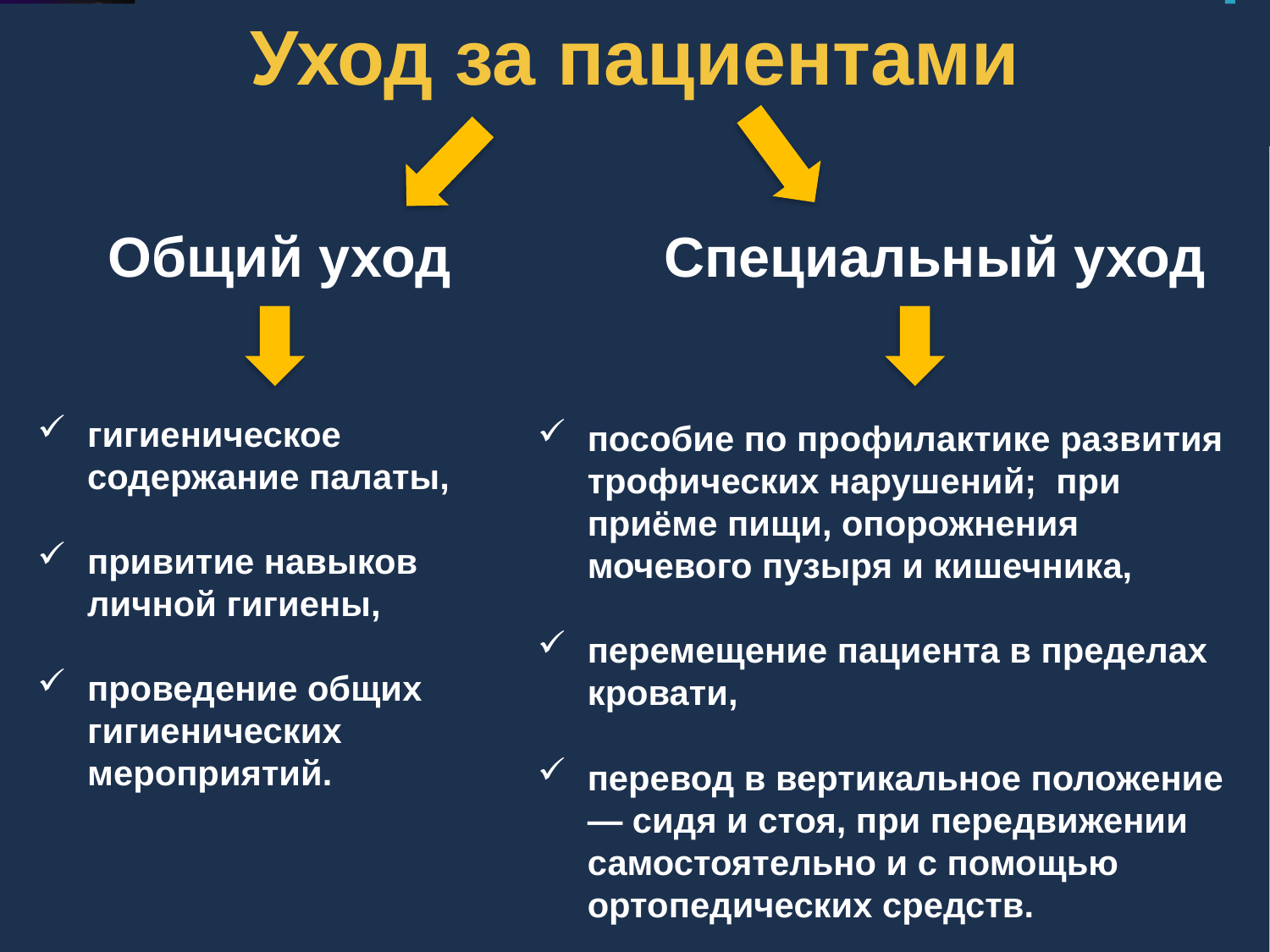

Уход за пациентами

Общий уход
Специальный уход

гигиеническое содержание палаты,
привитие навыков личной гигиены,
проведение общих гигиенических мероприятий.
пособие по профилактике развития трофических нарушений;  при приёме пищи, опорожнения мочевого пузыря и кишечника,
перемещение пациента в пределах кровати,
перевод в вертикальное положение — сидя и стоя, при передвижении самостоятельно и с помощью ортопедических средств.